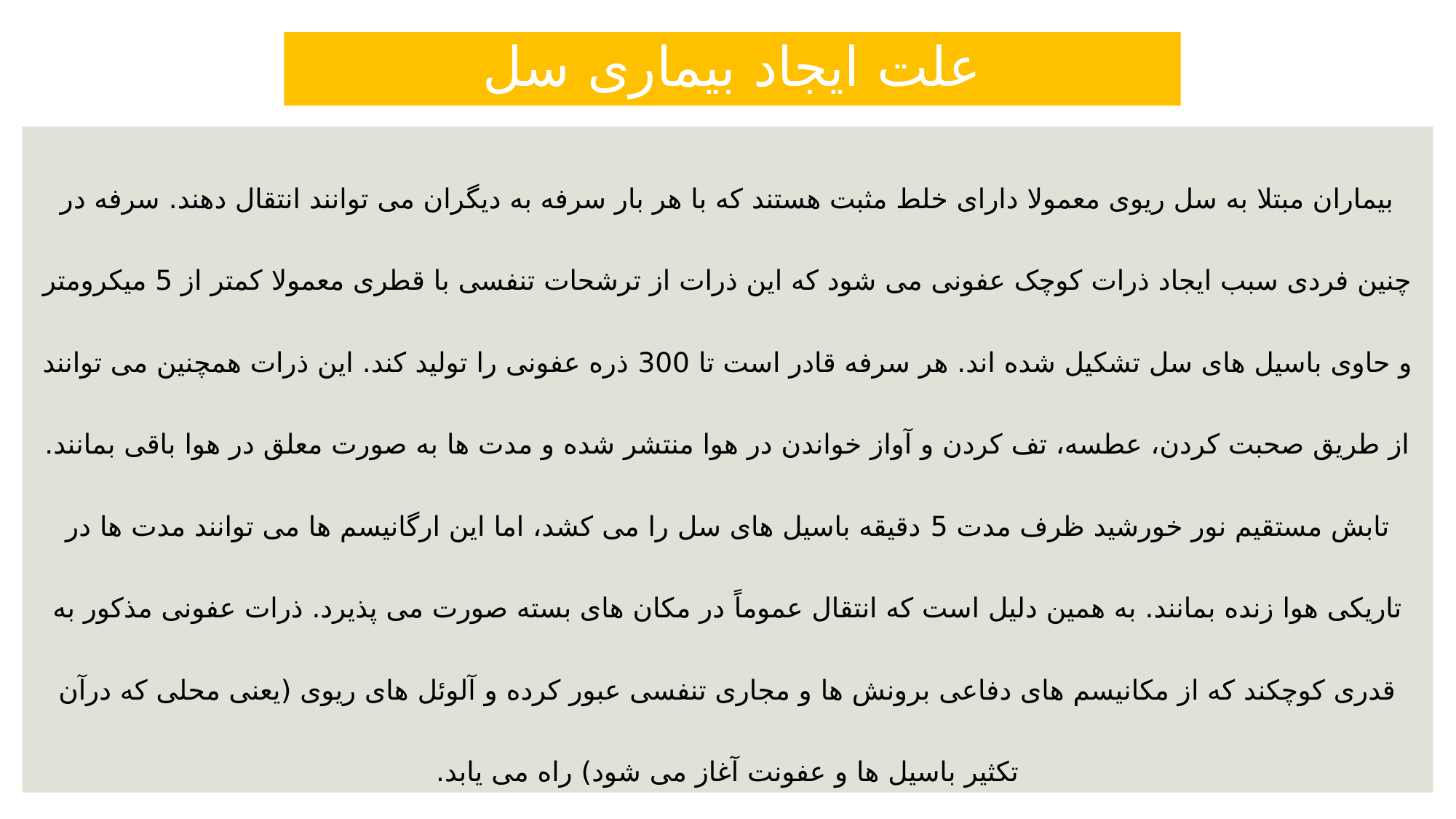

علت ایجاد بیماری سل
بیماران مبتلا به سل ریوی معمولا دارای خلط مثبت هستند که با هر بار سرفه به دیگران می توانند انتقال دهند. سرفه در چنین فردی سبب ایجاد ذرات کوچک عفونی می شود که این ذرات از ترشحات تنفسی با قطری معمولا کمتر از 5 میکرومتر و حاوی باسیل های سل تشکیل شده اند. هر سرفه قادر است تا 300 ذره عفونی را تولید کند. این ذرات همچنین می توانند از طریق صحبت کردن، عطسه، تف کردن و آواز خواندن در هوا منتشر شده و مدت ها به صورت معلق در هوا باقی بمانند.
تابش مستقیم نور خورشید ظرف مدت 5 دقیقه باسیل های سل را می کشد، اما این ارگانیسم ها می توانند مدت ها در تاریکی هوا زنده بمانند. به همین دلیل است که انتقال عموماً در مکان های بسته صورت می پذیرد. ذرات عفونی مذکور به قدری کوچکند که از مکانیسم های دفاعی برونش ها و مجاری تنفسی عبور کرده و آلوئل های ریوی (یعنی محلی که درآن تکثیر باسیل ها و عفونت آغاز می شود) راه می یابد.